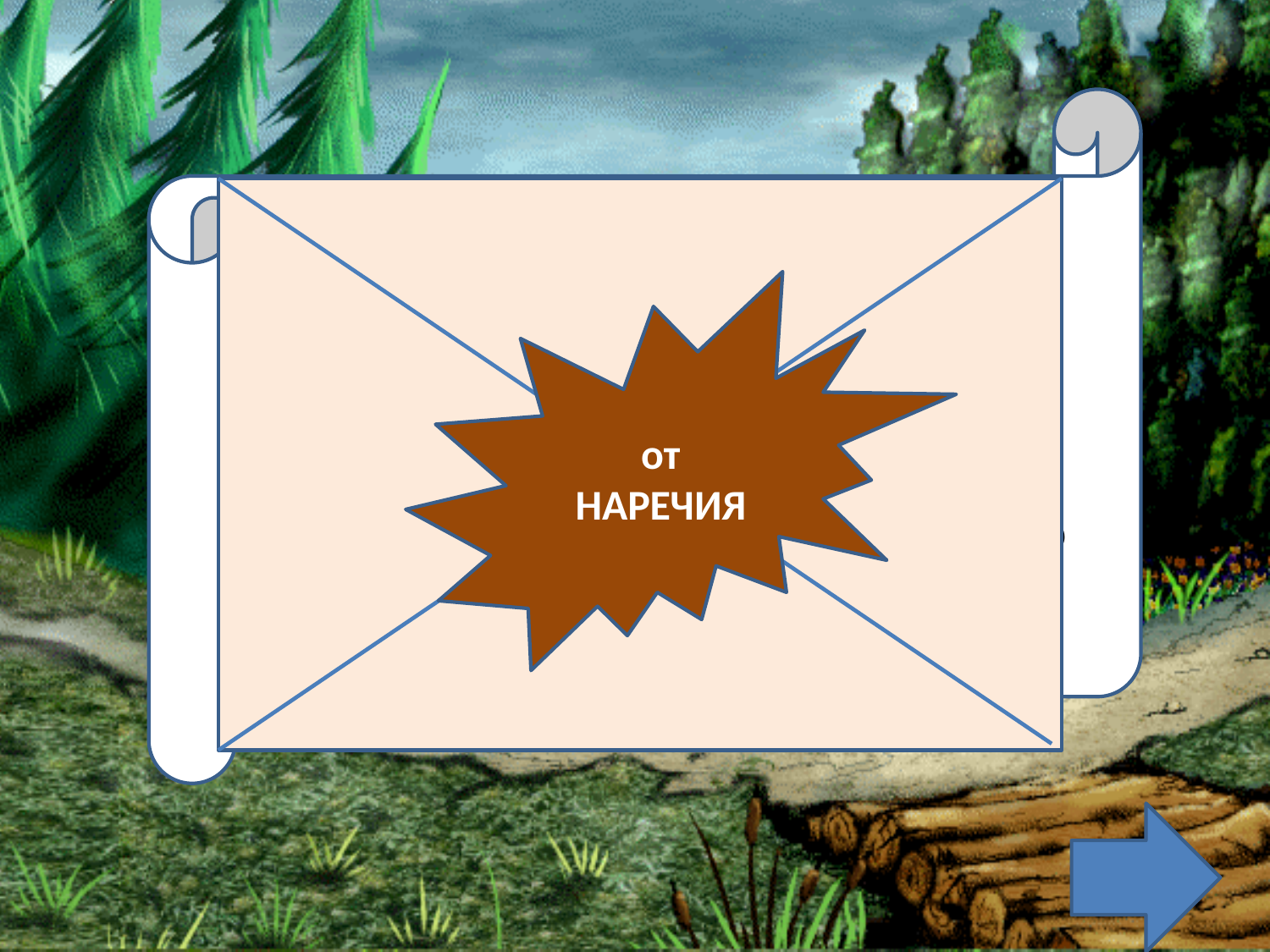

От всей души приветствую ВАС, пытливых, находчивых, знающих, остроумных, желающих раскрыть мои тайны. Пусть в пути по неведомым дорожкам русского языка ВАМ будет не трудно, а легко и интересно.

от НАРЕЧИЯ